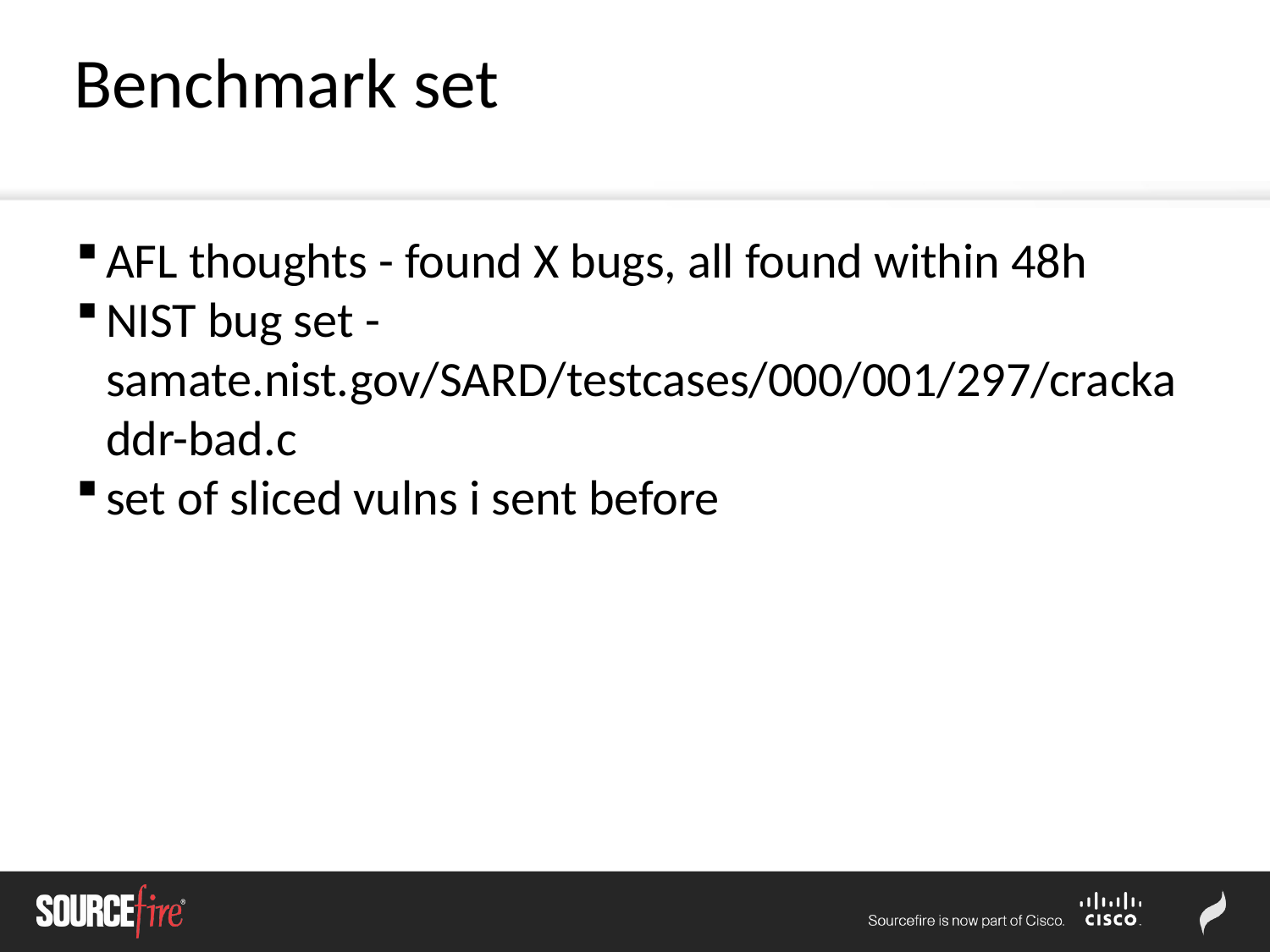

Benchmark set
AFL thoughts - found X bugs, all found within 48h
NIST bug set - samate.nist.gov/SARD/testcases/000/001/297/crackaddr-bad.c
set of sliced vulns i sent before